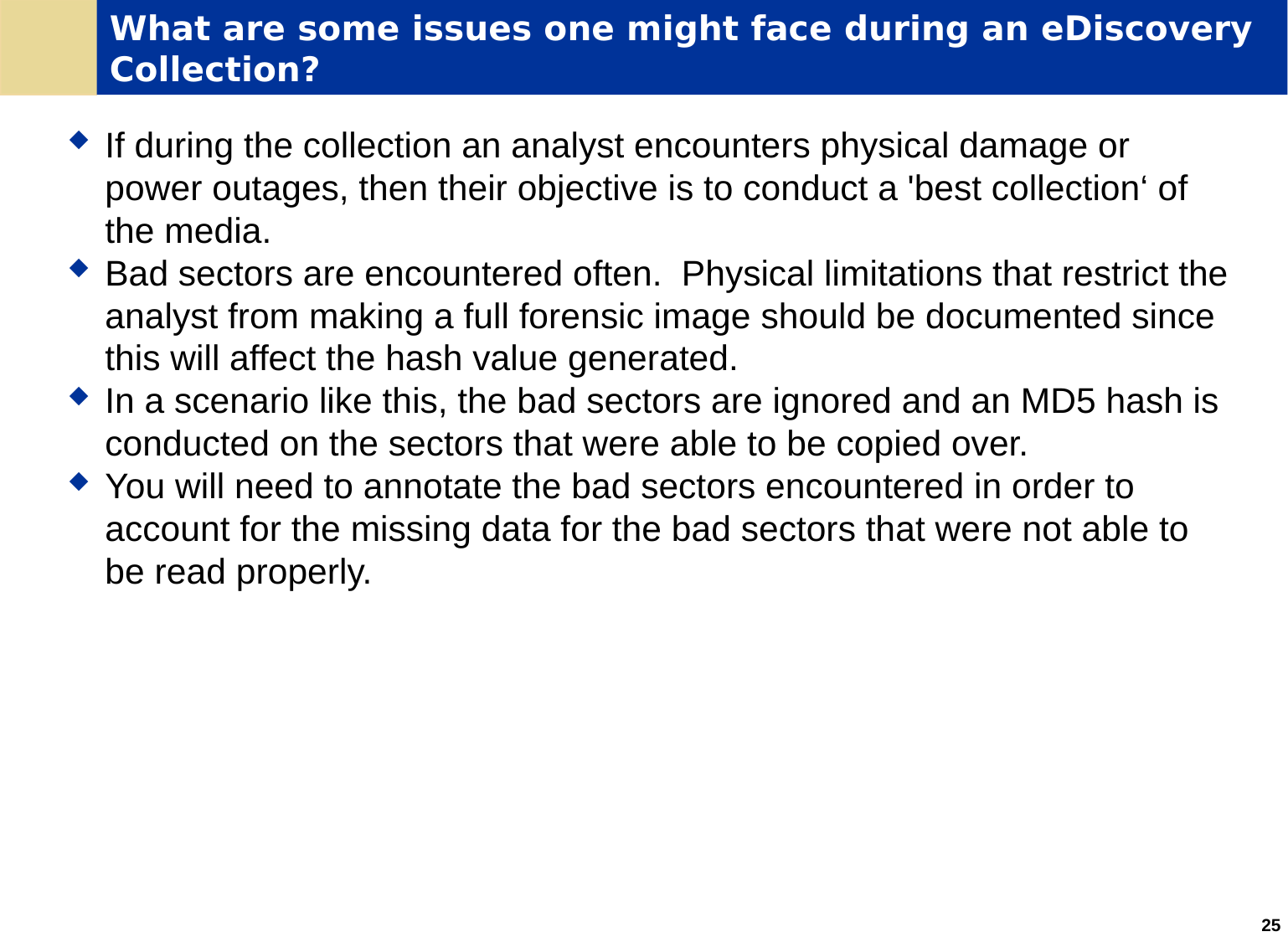

# What are some issues one might face during an eDiscovery Collection?
If during the collection an analyst encounters physical damage or power outages, then their objective is to conduct a 'best collection‘ of the media.
Bad sectors are encountered often.  Physical limitations that restrict the analyst from making a full forensic image should be documented since this will affect the hash value generated.
In a scenario like this, the bad sectors are ignored and an MD5 hash is conducted on the sectors that were able to be copied over.
You will need to annotate the bad sectors encountered in order to account for the missing data for the bad sectors that were not able to be read properly.
25